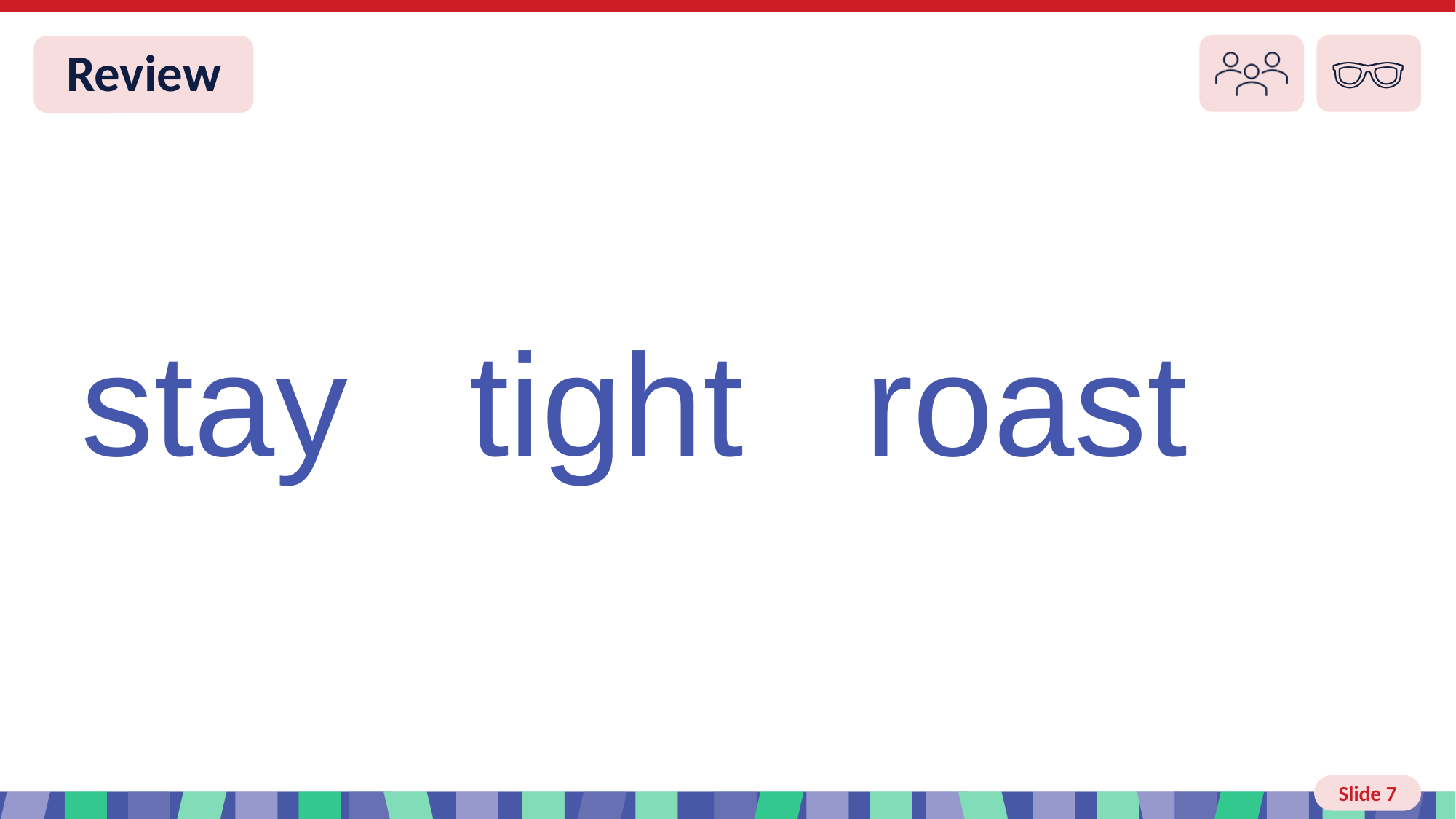

Slide 7 Review You do
stay   tight   roast